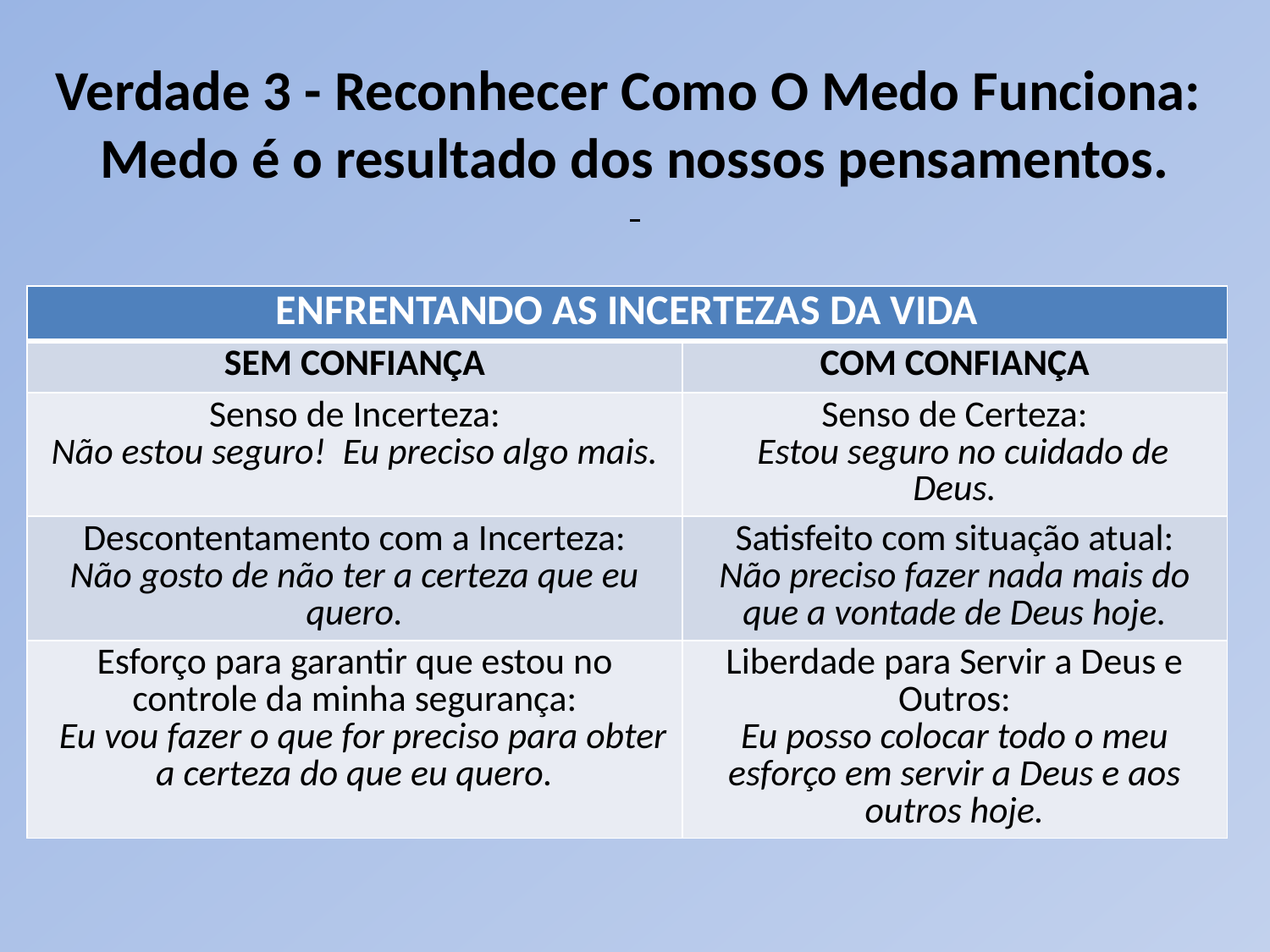

# Verdade 3 - Reconhecer Como O Medo Funciona:  Medo é o resultado dos nossos pensamentos.

| ENFRENTANDO AS INCERTEZAS DA VIDA |  |
| --- | --- |
| SEM CONFIANÇA | COM CONFIANÇA |
| Senso de Incerteza: Não estou seguro! Eu preciso algo mais. | Senso de Certeza:   Estou seguro no cuidado de Deus. |
| Descontentamento com a Incerteza: Não gosto de não ter a certeza que eu quero. | Satisfeito com situação atual: Não preciso fazer nada mais do que a vontade de Deus hoje. |
| Esforço para garantir que estou no controle da minha segurança:   Eu vou fazer o que for preciso para obter a certeza do que eu quero. | Liberdade para Servir a Deus e Outros: Eu posso colocar todo o meu esforço em servir a Deus e aos outros hoje. |